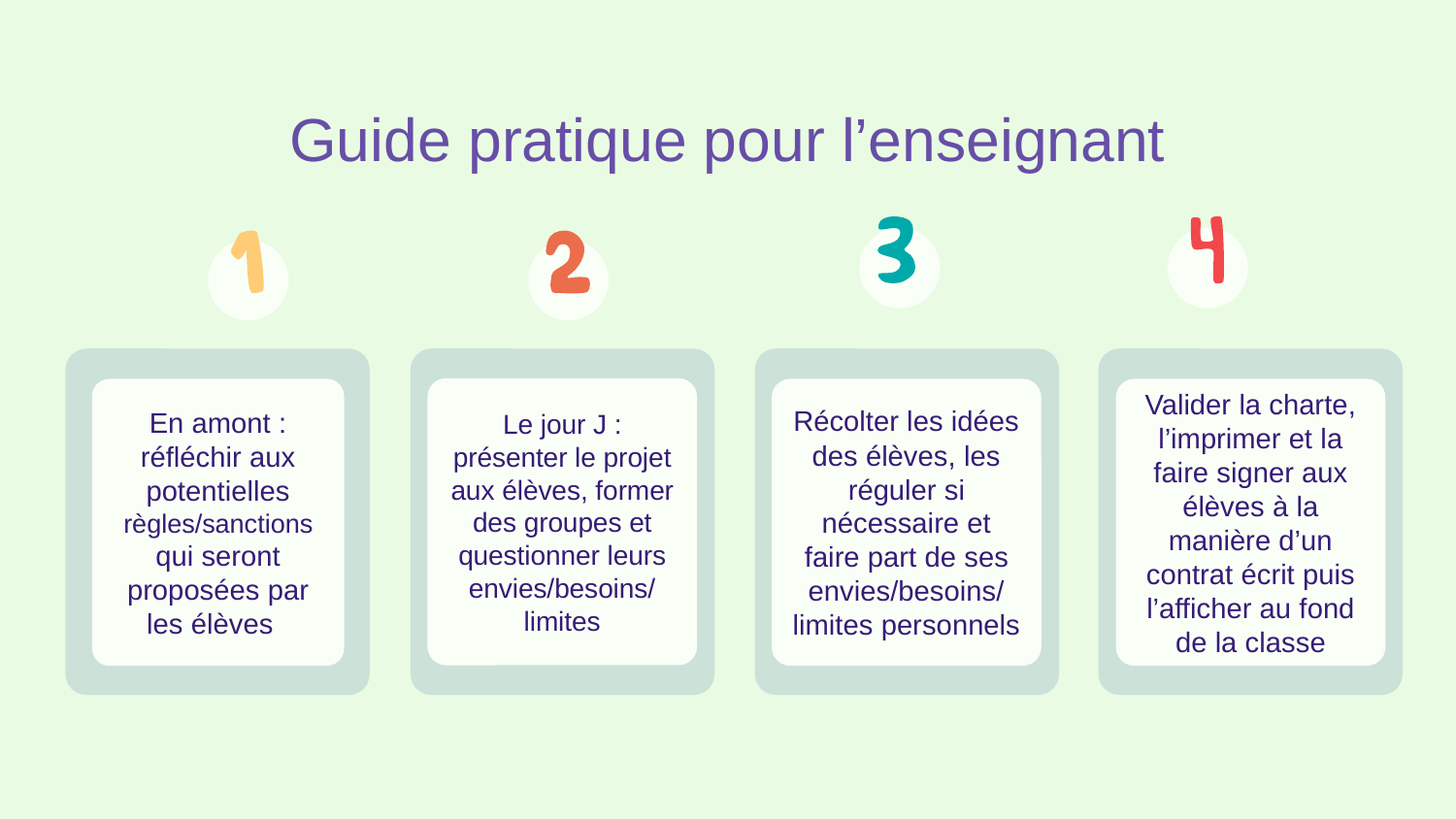

# Guide pratique pour l’enseignant

<

Le jour J : présenter le projet aux élèves, former des groupes et questionner leurs envies/besoins/
limites
En amont : réfléchir aux potentielles règles/sanctions qui seront proposées par les élèves
Récolter les idées des élèves, les réguler si nécessaire et faire part de ses envies/besoins/
limites personnels
Valider la charte, l’imprimer et la faire signer aux élèves à la manière d’un contrat écrit puis l’afficher au fond de la classe